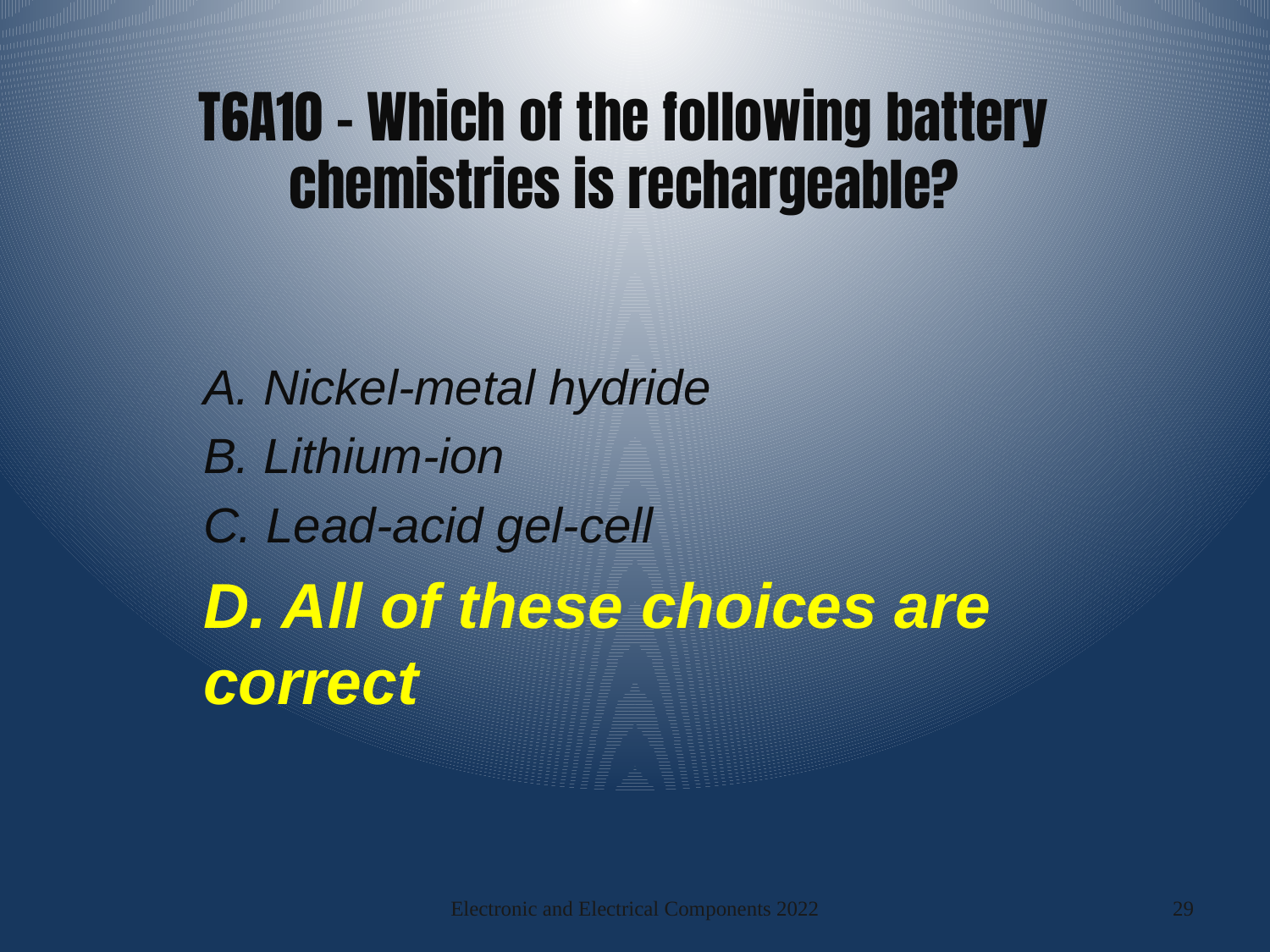

# T6A10 - Which of the following battery chemistries is rechargeable?
A. Nickel-metal hydride
B. Lithium-ion
C. Lead-acid gel-cell
D. All of these choices are correct

Electronic and Electrical Components 2022
29